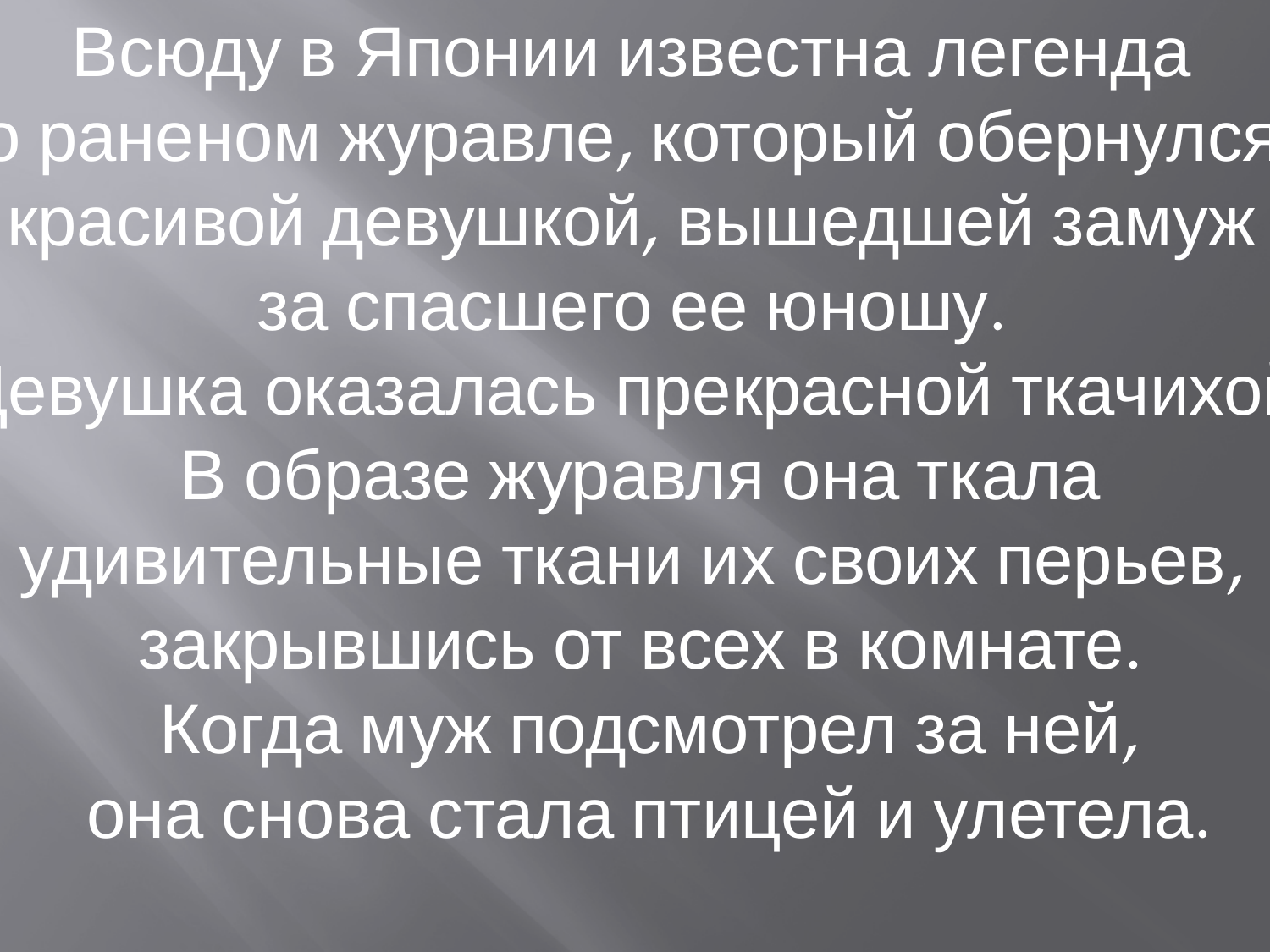

Всюду в Японии известна легенда
о раненом журавле, который обернулся
красивой девушкой, вышедшей замуж
за спасшего ее юношу.
Девушка оказалась прекрасной ткачихой.
В образе журавля она ткала
удивительные ткани их своих перьев,
закрывшись от всех в комнате.
 Когда муж подсмотрел за ней,
 она снова стала птицей и улетела.